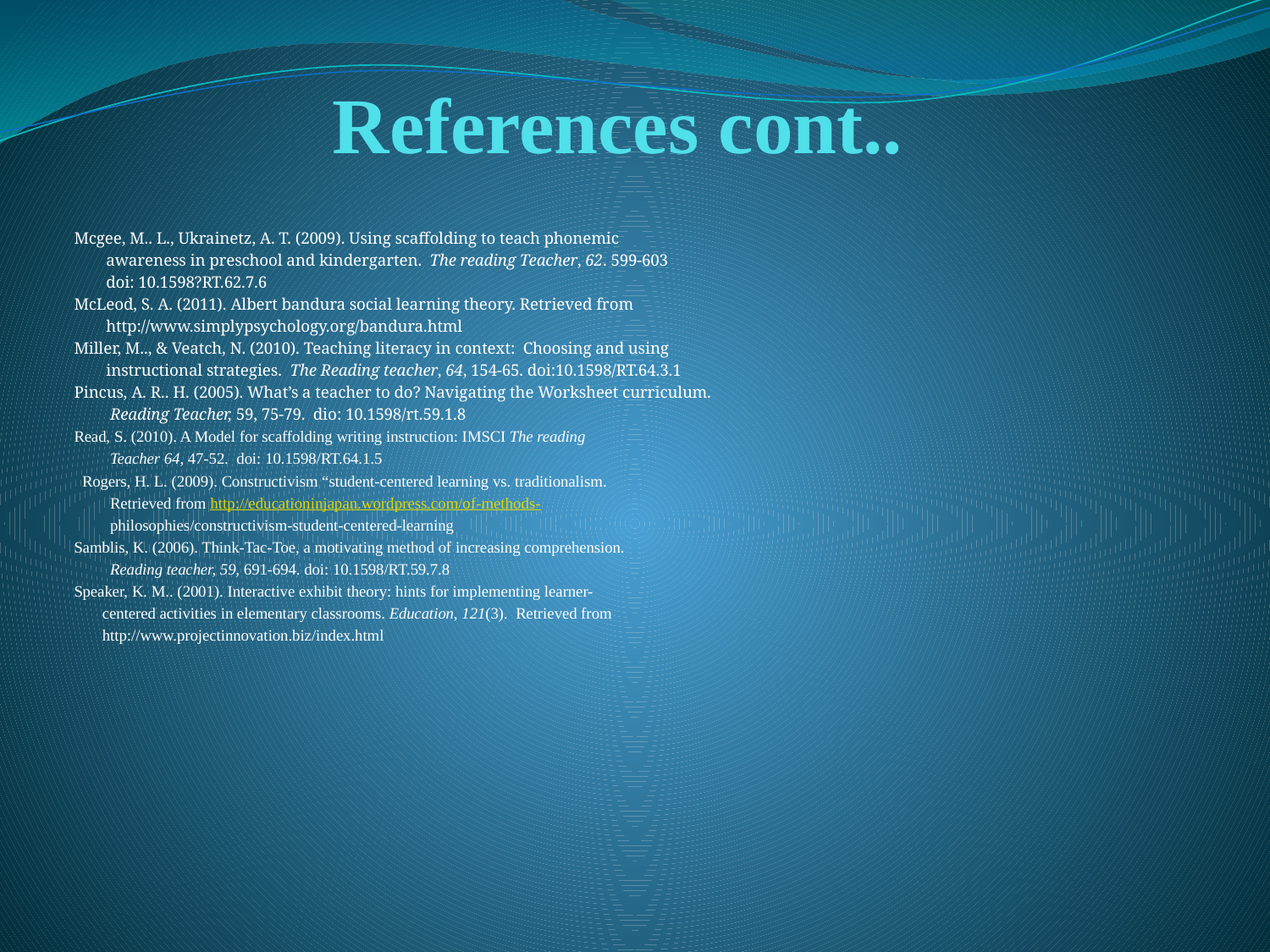

# References cont..
Mcgee, M.. L., Ukrainetz, A. T. (2009). Using scaffolding to teach phonemic
        awareness in preschool and kindergarten.  The reading Teacher, 62. 599-603
        doi: 10.1598?RT.62.7.6
McLeod, S. A. (2011). Albert bandura social learning theory. Retrieved from
        http://www.simplypsychology.org/bandura.html
Miller, M.., & Veatch, N. (2010). Teaching literacy in context:  Choosing and using
        instructional strategies.  The Reading teacher, 64, 154-65. doi:10.1598/RT.64.3.1
Pincus, A. R.. H. (2005). What’s a teacher to do? Navigating the Worksheet curriculum.
         Reading Teacher, 59, 75-79.  dio: 10.1598/rt.59.1.8
Read, S. (2010). A Model for scaffolding writing instruction: IMSCI The reading
         Teacher 64, 47-52.  doi: 10.1598/RT.64.1.5
  Rogers, H. L. (2009). Constructivism “student-centered learning vs. traditionalism.
         Retrieved from http://educationinjapan.wordpress.com/of-methods-
         philosophies/constructivism-student-centered-learning
Samblis, K. (2006). Think-Tac-Toe, a motivating method of increasing comprehension.
         Reading teacher, 59, 691-694. doi: 10.1598/RT.59.7.8
Speaker, K. M.. (2001). Interactive exhibit theory: hints for implementing learner-
       centered activities in elementary classrooms. Education, 121(3).  Retrieved from
       http://www.projectinnovation.biz/index.html